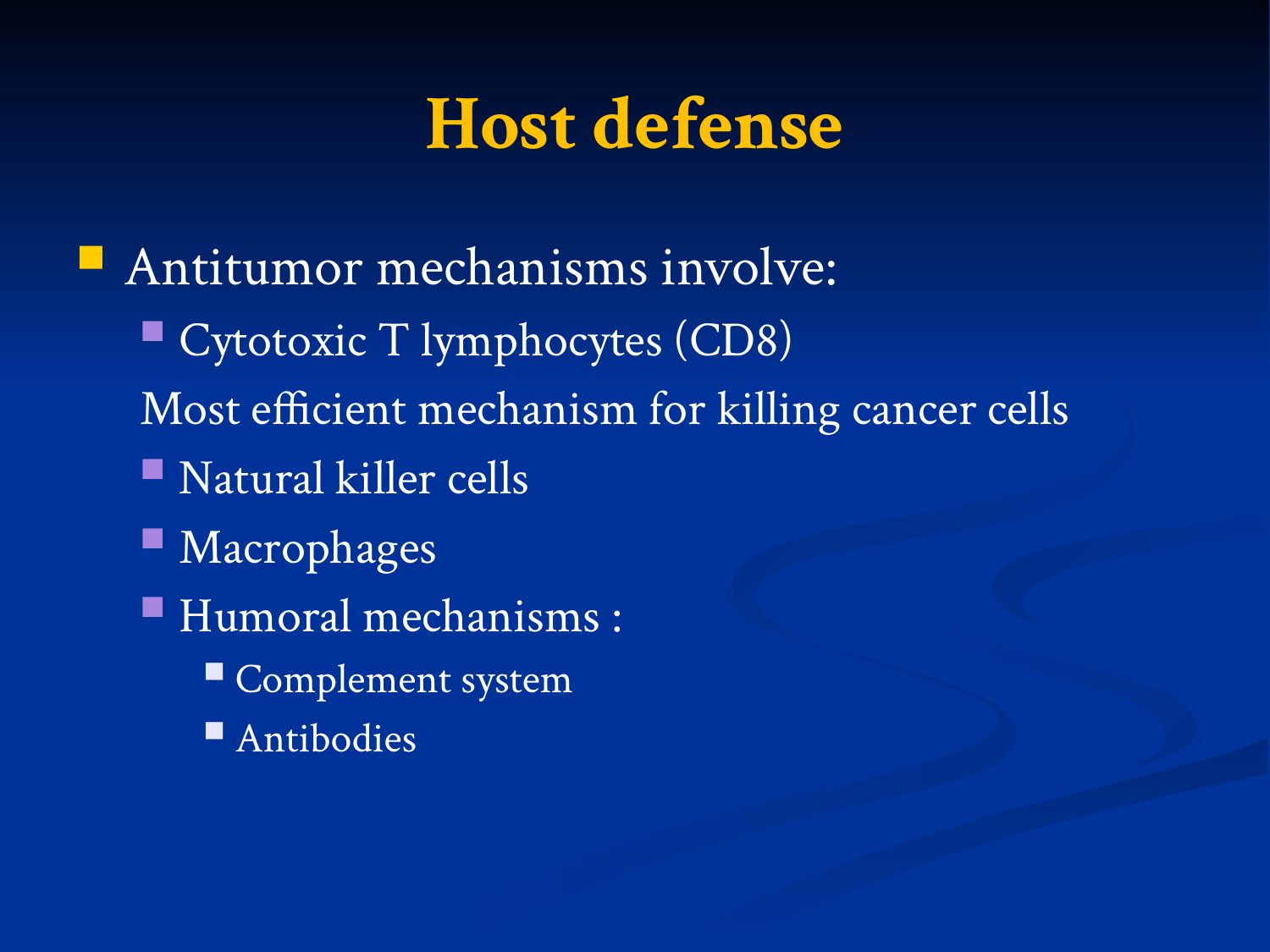

# Host defense
Antitumor mechanisms involve:
Cytotoxic T lymphocytes (CD8)
Most efficient mechanism for killing cancer cells
Natural killer cells
Macrophages
Humoral mechanisms :
Complement system
Antibodies